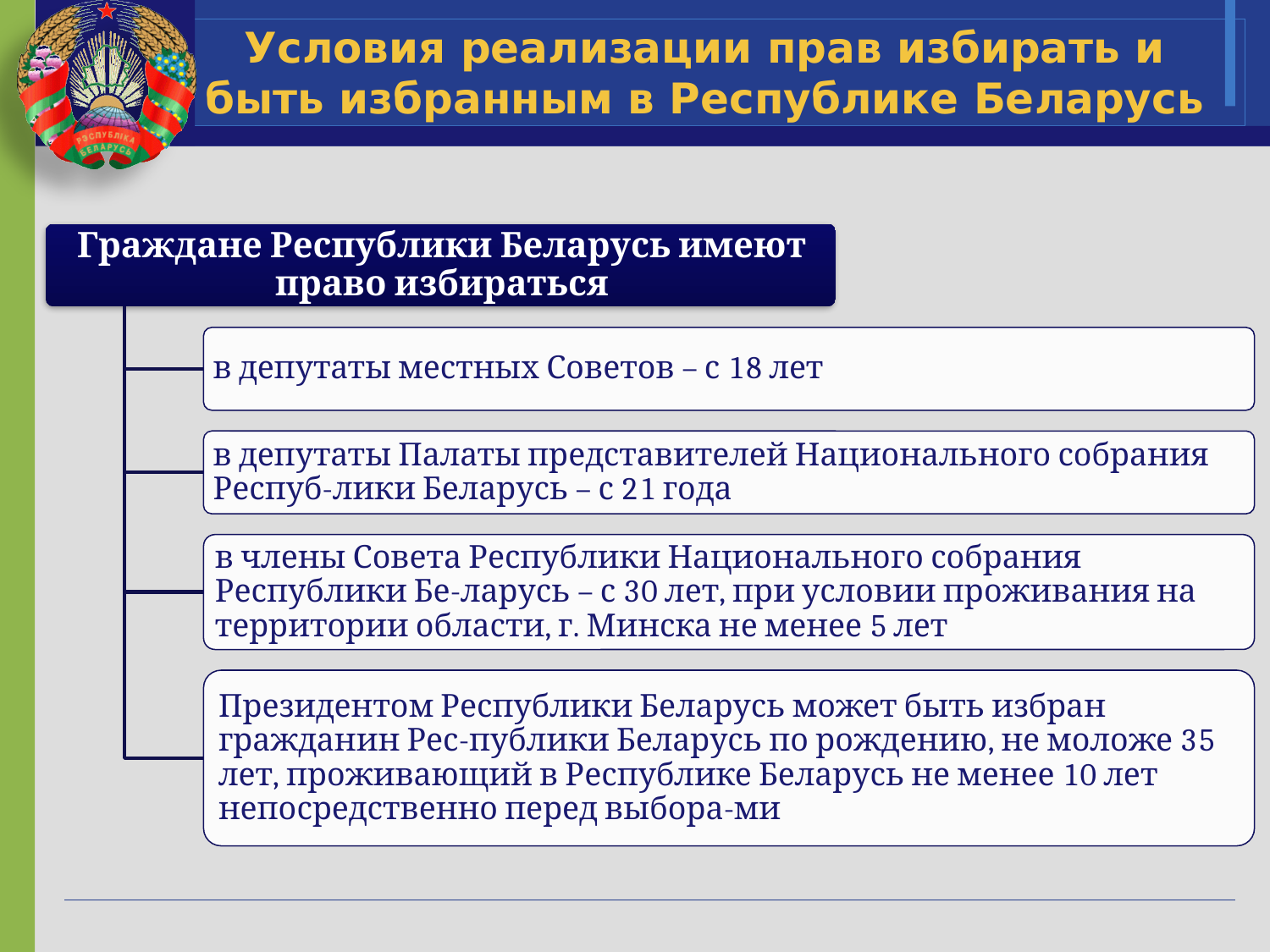

# Условия реализации прав избирать и быть избранным в Республике Беларусь
Граждане Республики Беларусь имеют право избираться
в депутаты местных Советов – с 18 лет
в депутаты Палаты представителей Национального собрания Респуб-лики Беларусь – с 21 года
в члены Совета Республики Национального собрания Республики Бе-ларусь – с 30 лет, при условии проживания на территории области, г. Минска не менее 5 лет
Президентом Республики Беларусь может быть избран гражданин Рес-публики Беларусь по рождению, не моложе 35 лет, проживающий в Республике Беларусь не менее 10 лет непосредственно перед выбора-ми